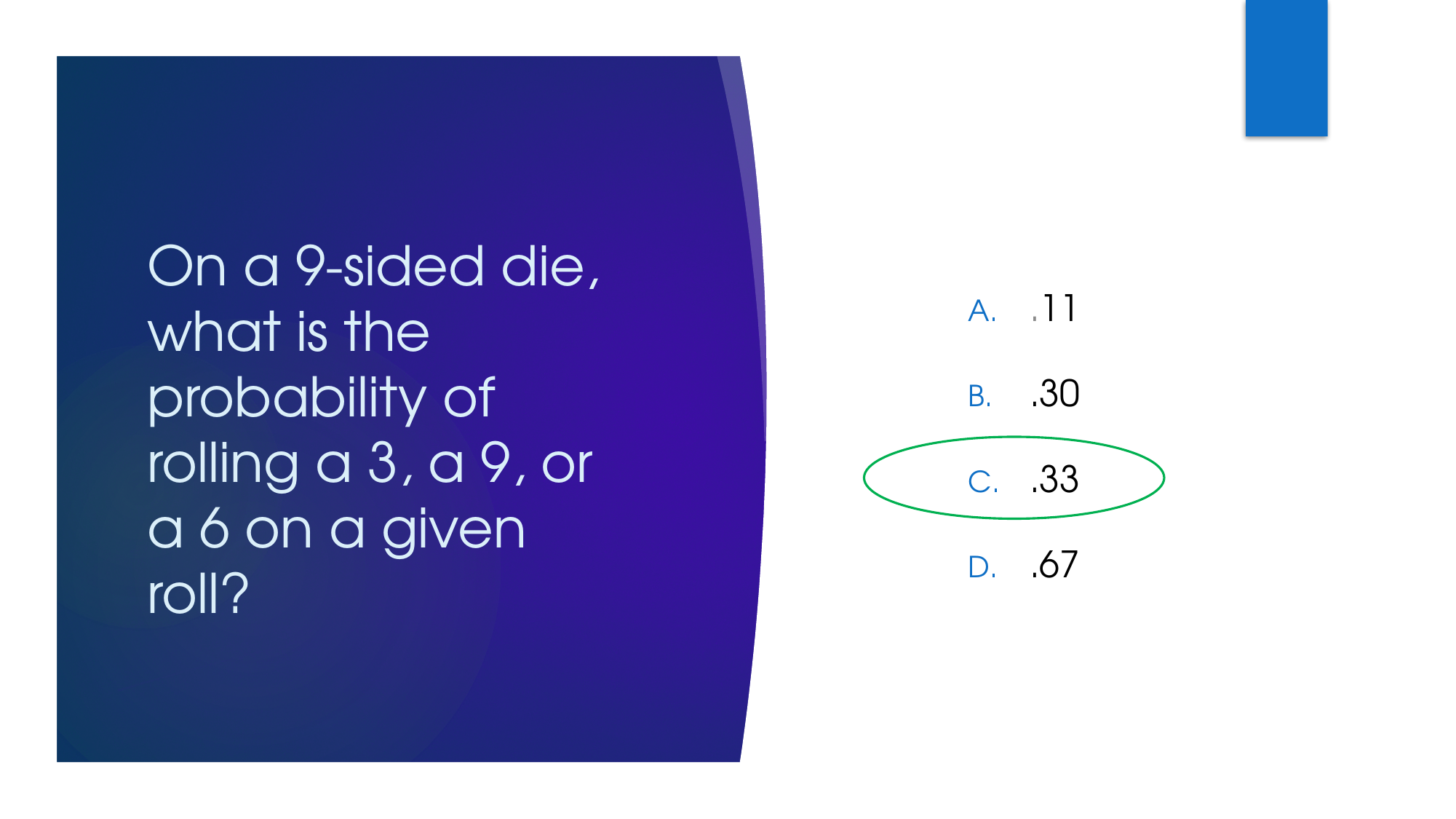

# On a 9-sided die, what is the probability of rolling a 3, a 9, or a 6 on a given roll?
.11
.30
.33
.67